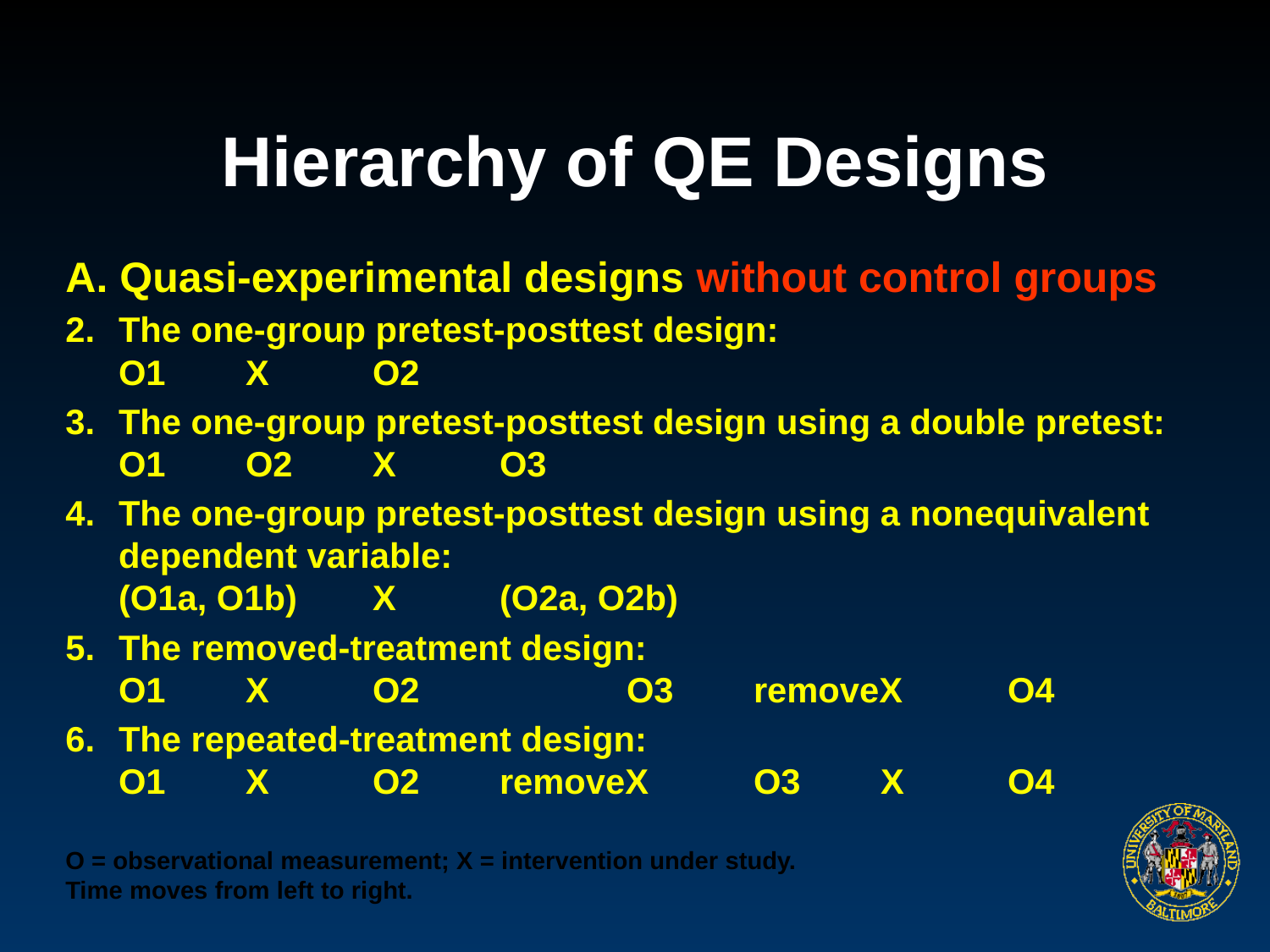

Hierarchy of QE Designs
A. Quasi-experimental designs without control groups
The one-group pretest-posttest design:
O1	X	O2
The one-group pretest-posttest design using a double pretest:
O1	O2	X	O3
The one-group pretest-posttest design using a nonequivalent dependent variable:
(O1a, O1b)	X	(O2a, O2b)
The removed-treatment design:
O1	X	O2		O3	removeX	O4
The repeated-treatment design:
O1	X	O2	removeX	O3	X	O4
O = observational measurement; X = intervention under study.
Time moves from left to right.